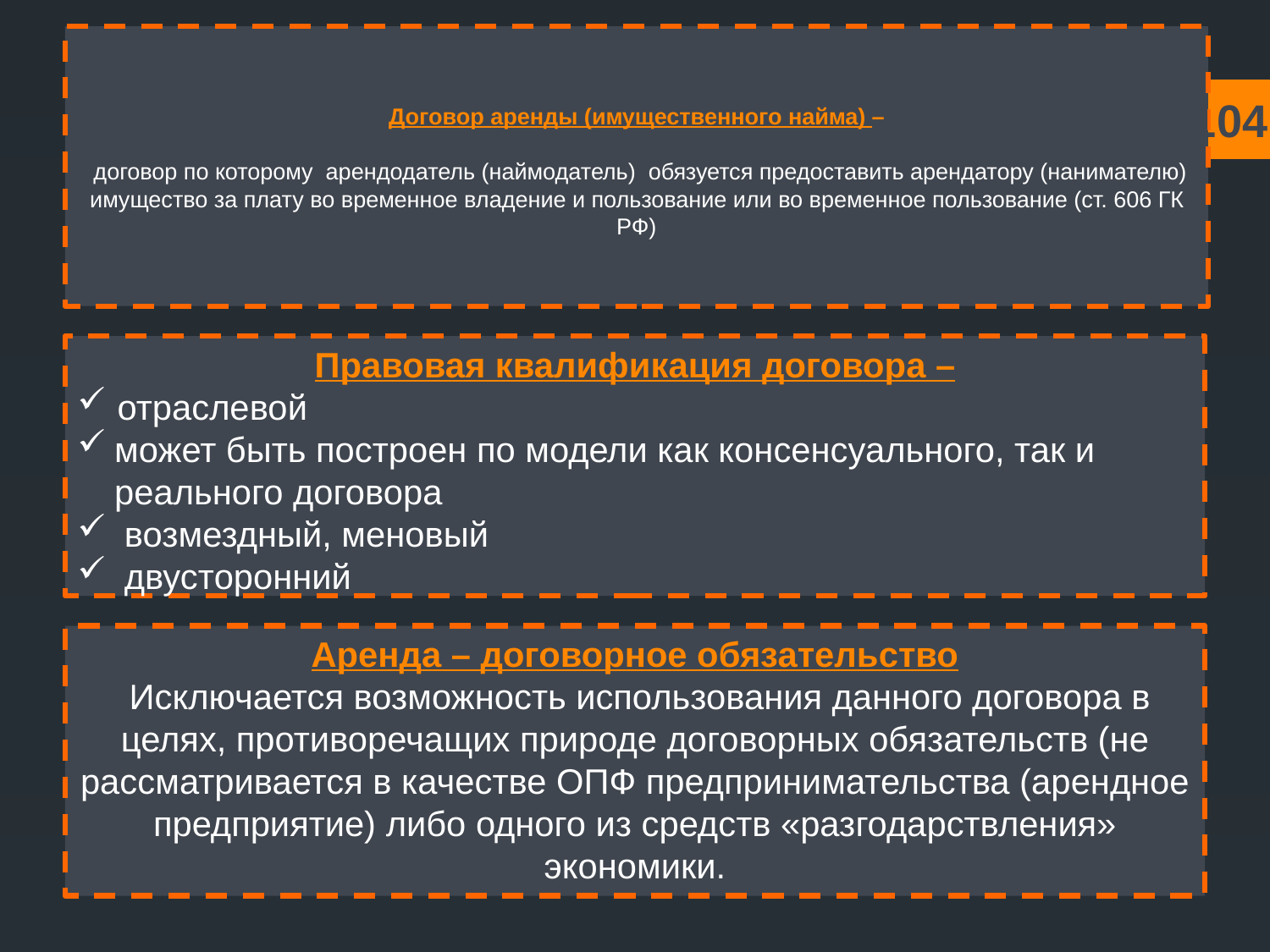

# Договор аренды (имущественного найма) – договор по которому  арендодатель (наймодатель)  обязуется предоставить арендатору (нанимателю) имущество за плату во временное владение и пользование или во временное пользование (ст. 606 ГК РФ)
104
Правовая квалификация договора –
 отраслевой
может быть построен по модели как консенсуального, так и реального договора
 возмездный, меновый
 двусторонний
Аренда – договорное обязательство
 Исключается возможность использования данного договора в целях, противоречащих природе договорных обязательств (не рассматривается в качестве ОПФ предпринимательства (арендное предприятие) либо одного из средств «разгодарствления» экономики.